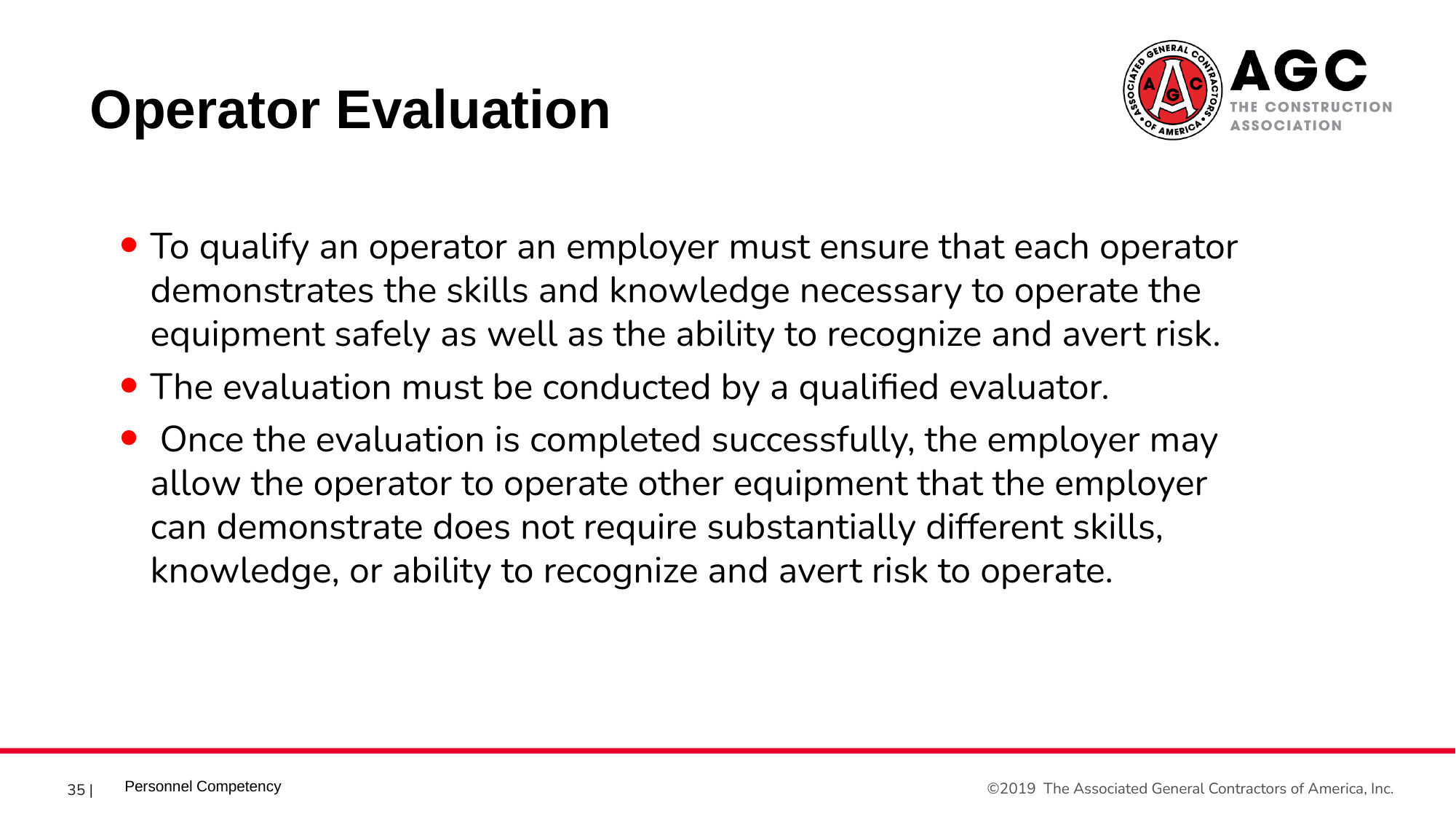

Operator Evaluation

To qualify an operator an employer must ensure that each operator demonstrates the skills and knowledge necessary to operate the equipment safely as well as the ability to recognize and avert risk.
The evaluation must be conducted by a qualified evaluator.
 Once the evaluation is completed successfully, the employer may allow the operator to operate other equipment that the employer can demonstrate does not require substantially different skills, knowledge, or ability to recognize and avert risk to operate.
Personnel Competency